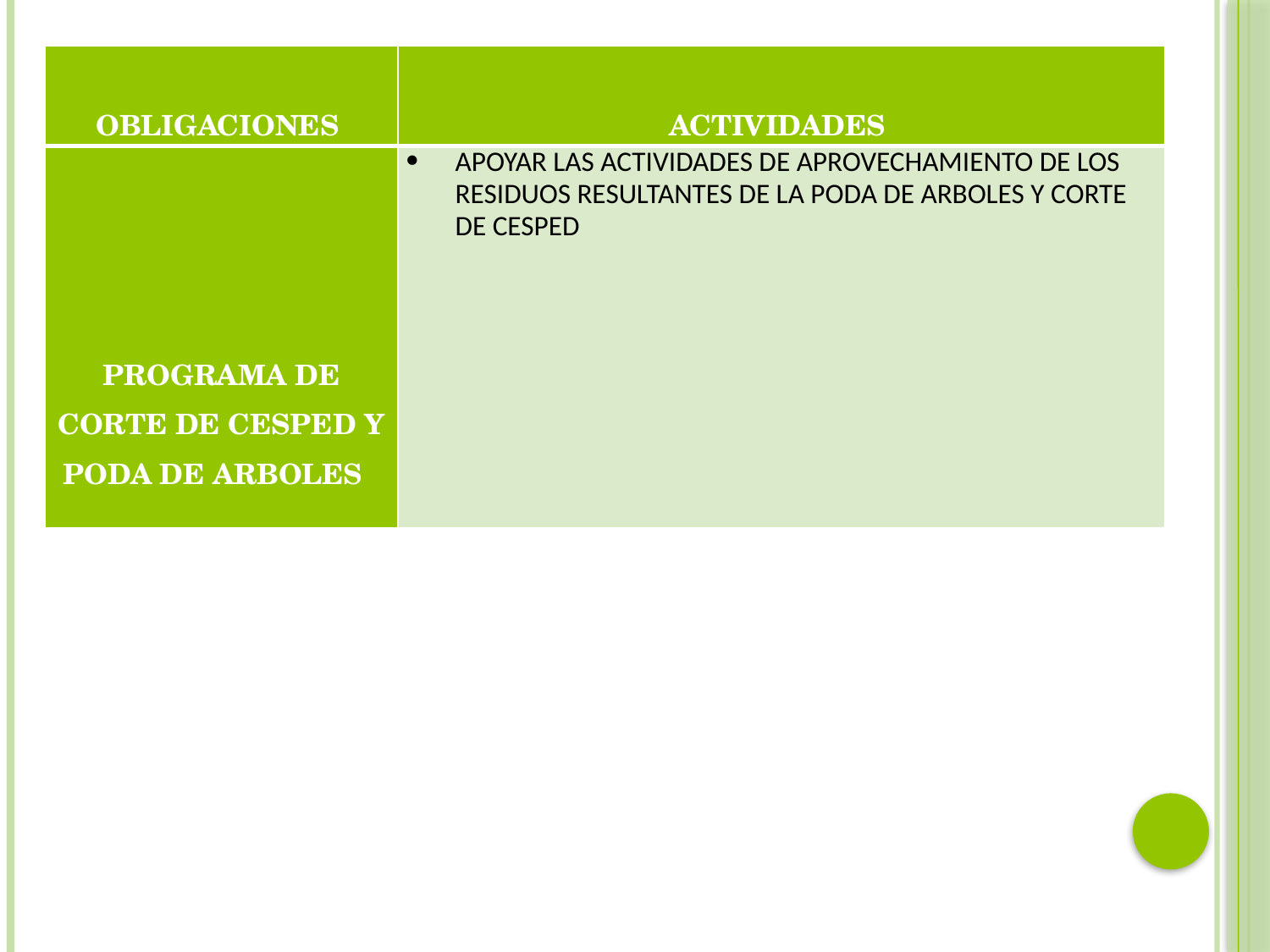

#
| OBLIGACIONES | ACTIVIDADES |
| --- | --- |
| PROGRAMA DE CORTE DE CESPED Y PODA DE ARBOLES | APOYAR LAS ACTIVIDADES DE APROVECHAMIENTO DE LOS RESIDUOS RESULTANTES DE LA PODA DE ARBOLES Y CORTE DE CESPED |